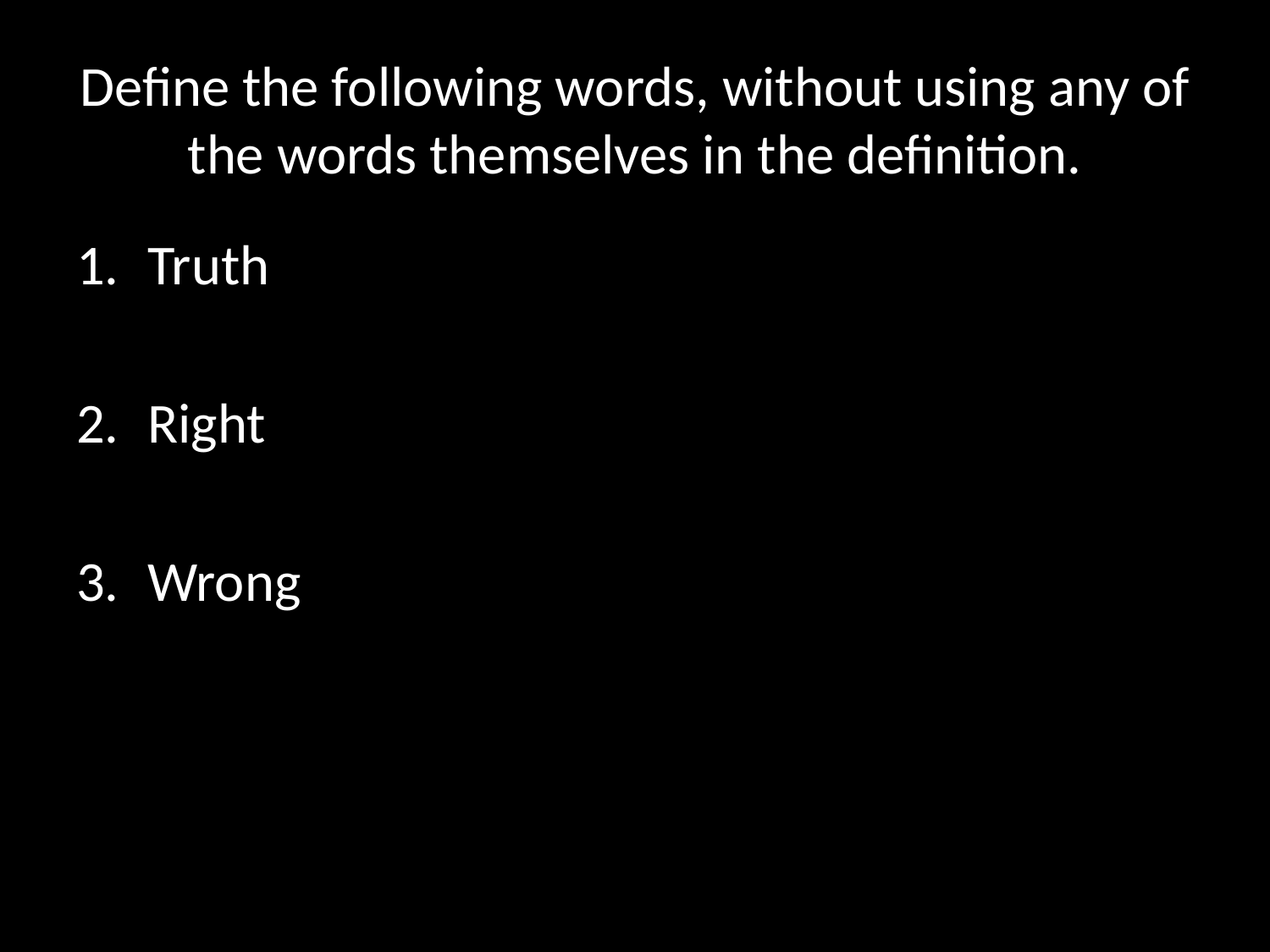

# Define the following words, without using any of the words themselves in the definition.
Truth

Right

Wrong